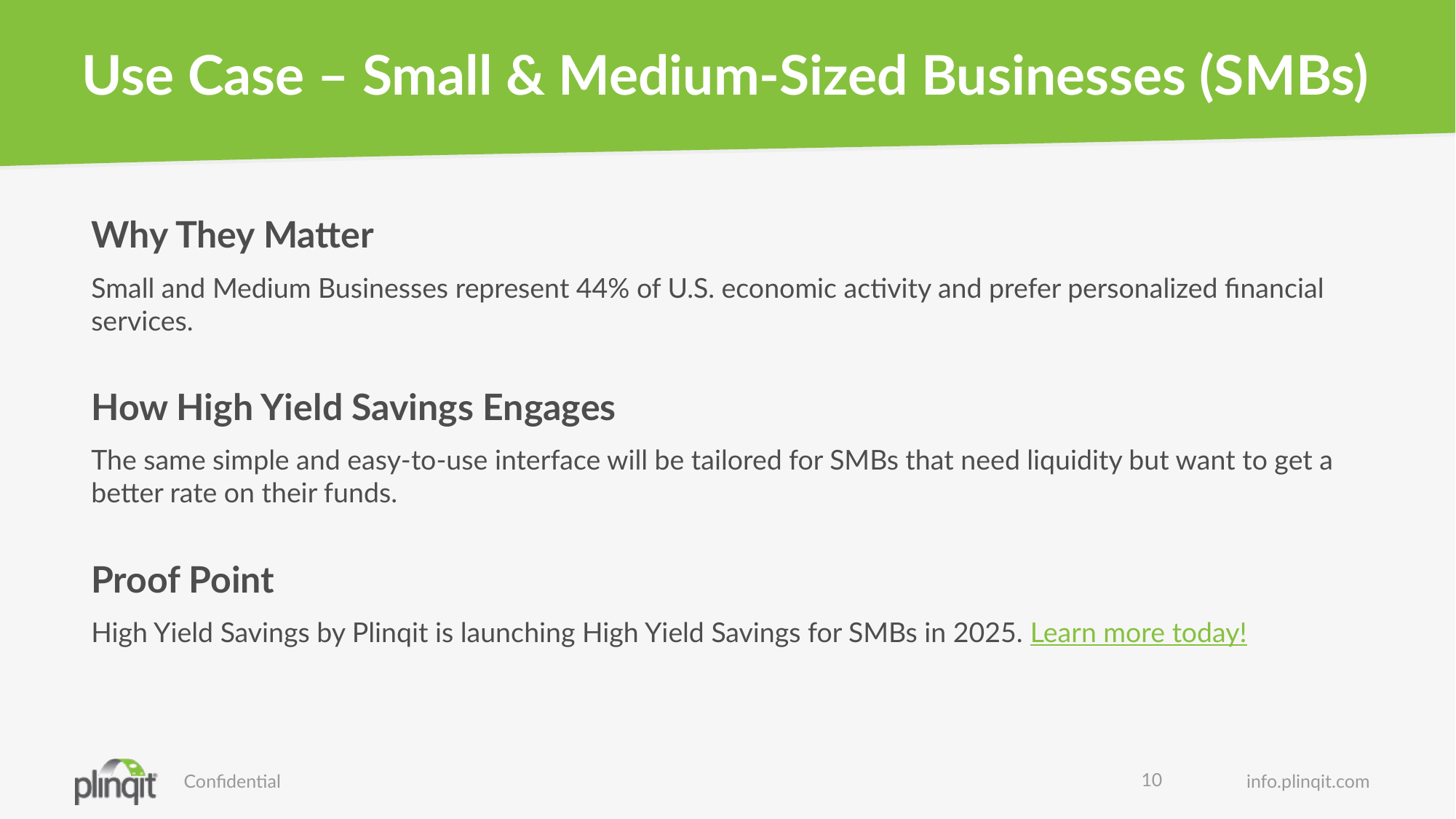

# Use Case – Small & Medium-Sized Businesses (SMBs)
Why They Matter
Small and Medium Businesses represent 44% of U.S. economic activity and prefer personalized financial services.
How High Yield Savings Engages
The same simple and easy-to-use interface will be tailored for SMBs that need liquidity but want to get a better rate on their funds.
Proof Point
High Yield Savings by Plinqit is launching High Yield Savings for SMBs in 2025. Learn more today!
10
Confidential
info.plinqit.com